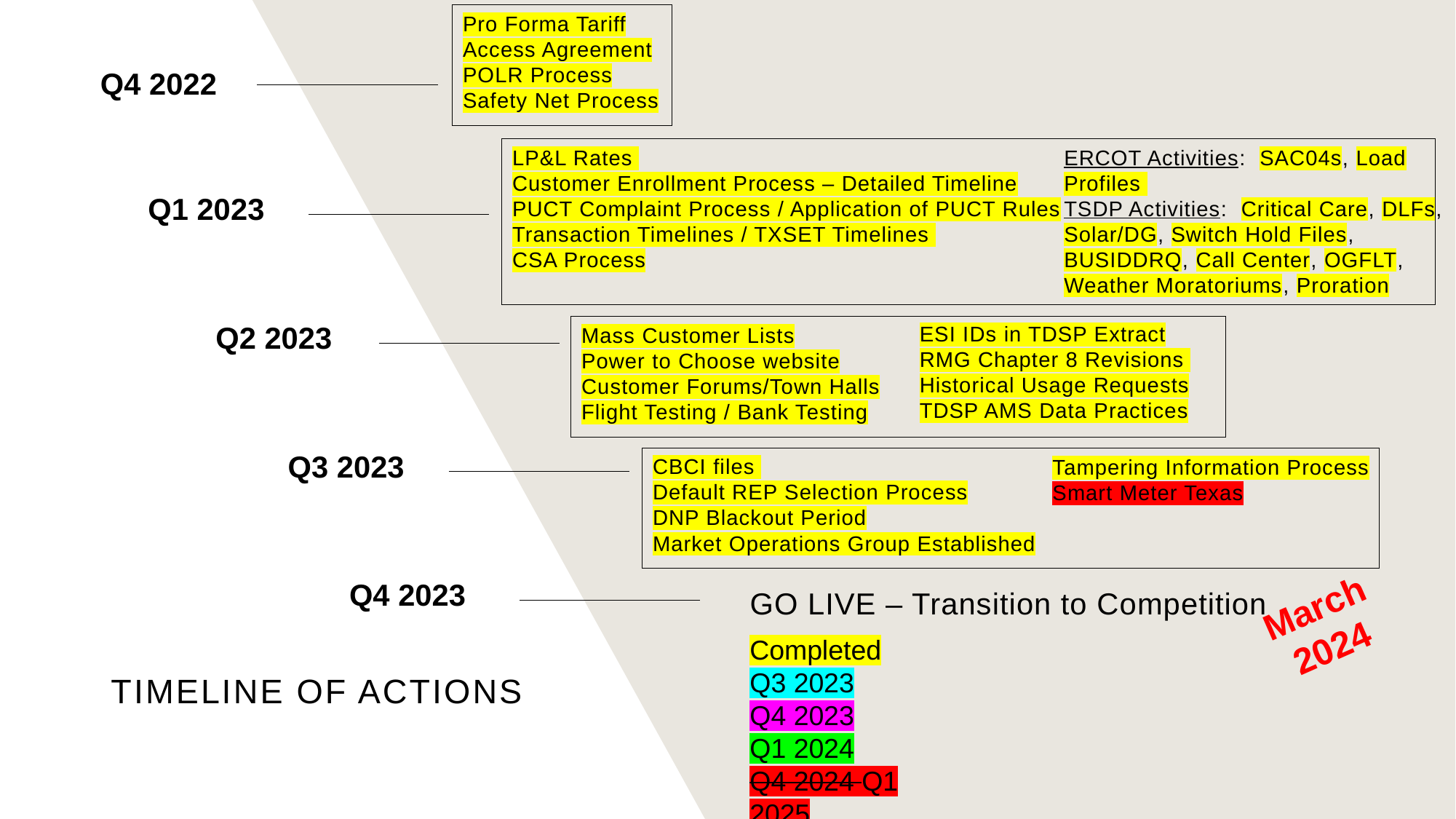

Pro Forma Tariff
Access Agreement
POLR Process
Safety Net Process

Q4 2022
ERCOT Activities:  SAC04s, Load Profiles
TSDP Activities:  Critical Care, DLFs, Solar/DG, Switch Hold Files, BUSIDDRQ, Call Center, OGFLT, Weather Moratoriums, Proration
LP&L Rates
Customer Enrollment Process – Detailed Timeline
PUCT Complaint Process / Application of PUCT Rules
Transaction Timelines / TXSET Timelines
CSA Process
Q1 2023
Q2 2023
ESI IDs in TDSP Extract
RMG Chapter 8 Revisions
Historical Usage Requests
TDSP AMS Data Practices
Mass Customer Lists
Power to Choose website
Customer Forums/Town Halls
Flight Testing / Bank Testing
Q3 2023
CBCI files
Default REP Selection Process
DNP Blackout Period
Market Operations Group Established

Tampering Information Process
Smart Meter Texas
Q4 2023
March 2024
GO LIVE – Transition to Competition
Completed
Q3 2023
Q4 2023
Q1 2024
Q4 2024 Q1 2025
# TIMELINE of Actions